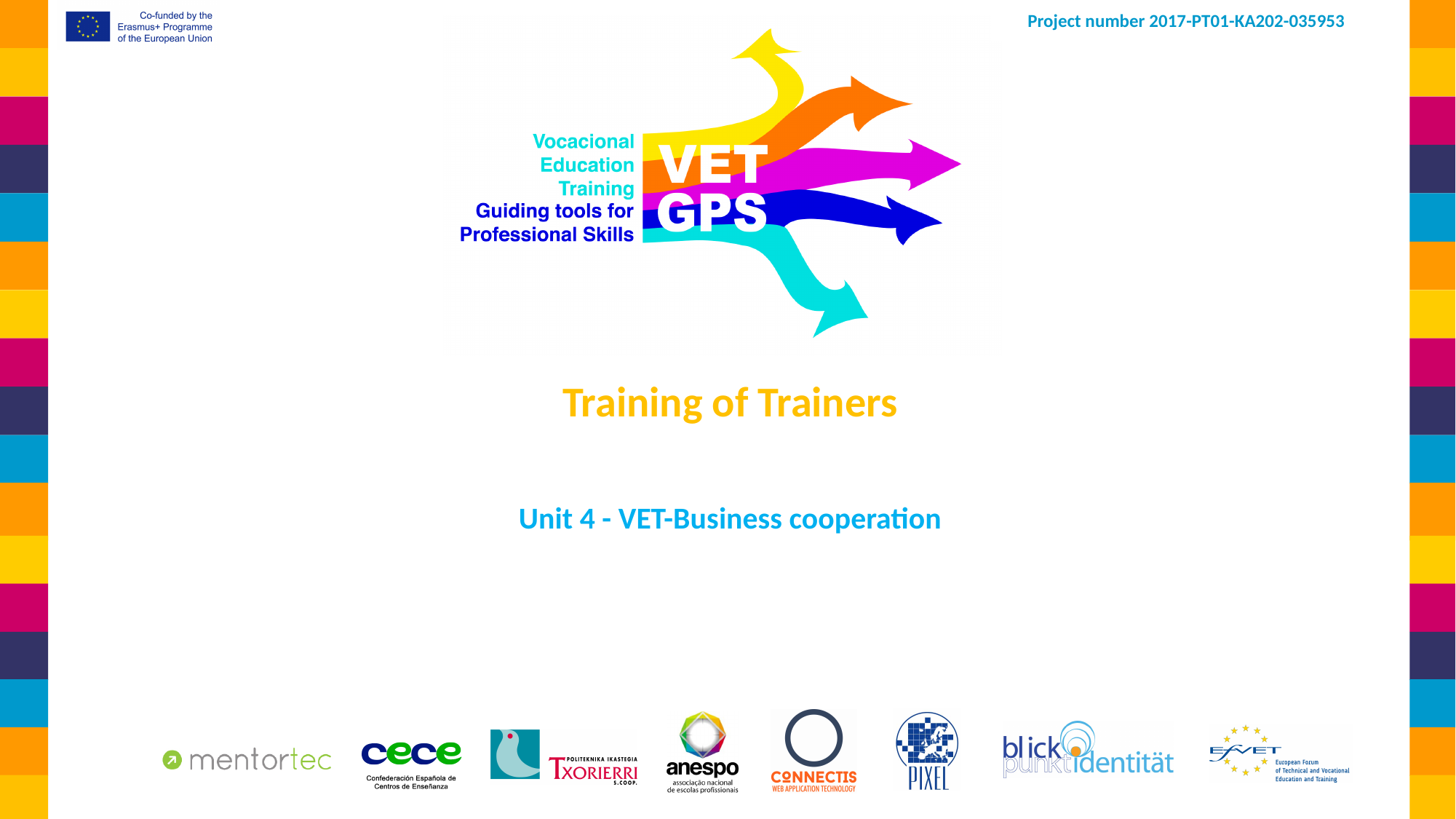

Training of Trainers

Unit 4 - VET-Business cooperation